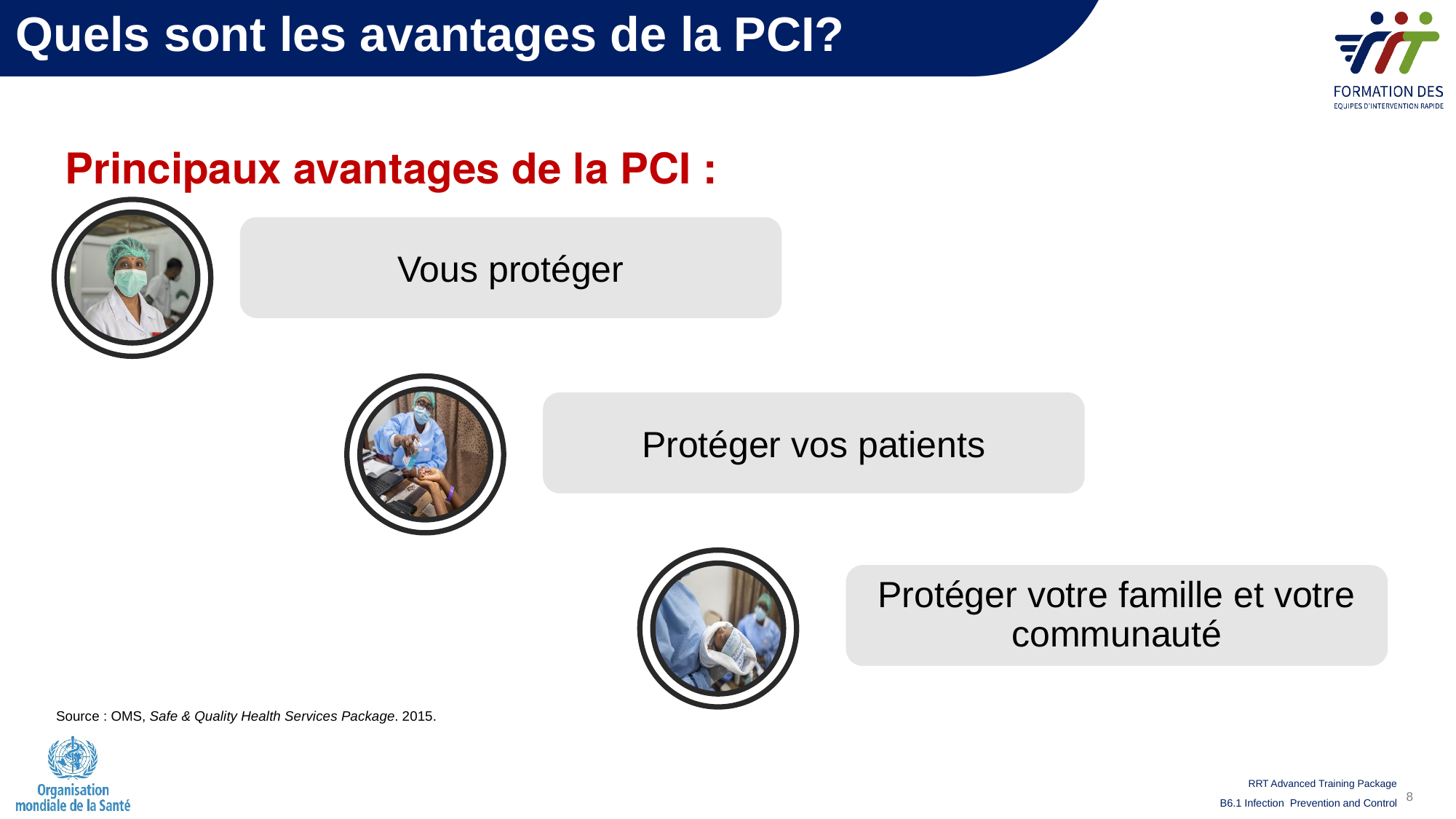

Quels sont les avantages de la PCI?
Principaux avantages de la PCI :

Vous protéger

Protéger vos patients

Protéger votre famille et votre communauté
Source : OMS, Safe & Quality Health Services Package. 2015.
8